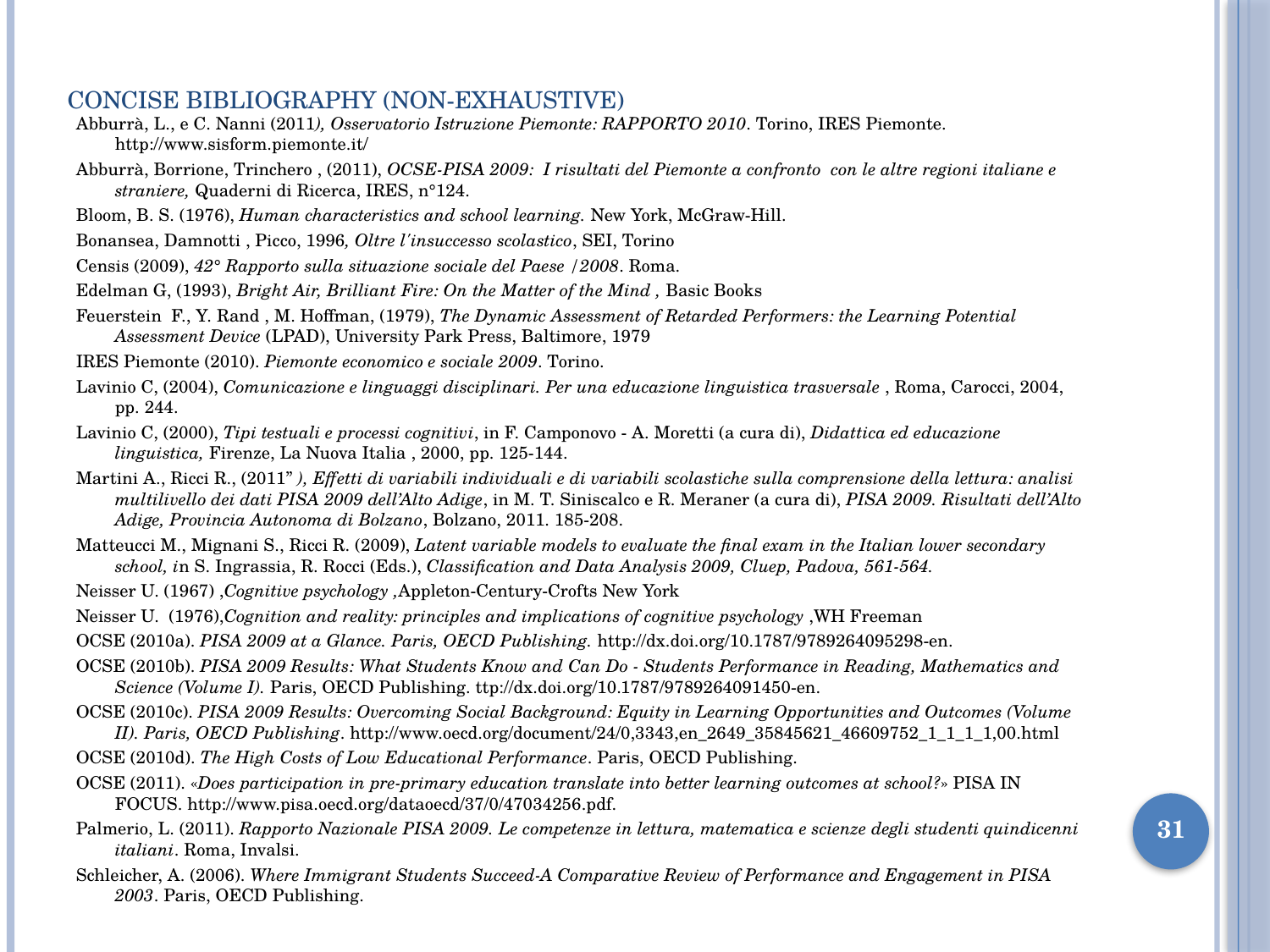

# concise bibliography (non-exhaustive)
Abburrà, L., e C. Nanni (2011), Osservatorio Istruzione Piemonte: RAPPORTO 2010. Torino, IRES Piemonte. http://www.sisform.piemonte.it/
Abburrà, Borrione, Trinchero , (2011), OCSE-PISA 2009:  I risultati del Piemonte a confronto  con le altre regioni italiane e  straniere, Quaderni di Ricerca, IRES, n°124.
Bloom, B. S. (1976), Human characteristics and school learning. New York, McGraw-Hill.
Bonansea, Damnotti , Picco, 1996, Oltre l'insuccesso scolastico, SEI, Torino
Censis (2009), 42° Rapporto sulla situazione sociale del Paese /2008. Roma.
Edelman G, (1993), Bright Air, Brilliant Fire: On the Matter of the Mind , Basic Books
Feuerstein  F., Y. Rand , M. Hoffman, (1979), The Dynamic Assessment of Retarded Performers: the Learning Potential Assessment Device (LPAD), University Park Press, Baltimore, 1979
IRES Piemonte (2010). Piemonte economico e sociale 2009. Torino.
Lavinio C, (2004), Comunicazione e linguaggi disciplinari. Per una educazione linguistica trasversale , Roma, Carocci, 2004, pp. 244.
Lavinio C, (2000), Tipi testuali e processi cognitivi, in F. Camponovo - A. Moretti (a cura di), Didattica ed educazione linguistica, Firenze, La Nuova Italia , 2000, pp. 125-144.
Martini A., Ricci R., (2011” ), Effetti di variabili individuali e di variabili scolastiche sulla comprensione della lettura: analisi multilivello dei dati PISA 2009 dell’Alto Adige, in M. T. Siniscalco e R. Meraner (a cura di), PISA 2009. Risultati dell’Alto Adige, Provincia Autonoma di Bolzano, Bolzano, 2011. 185-208.
Matteucci M., Mignani S., Ricci R. (2009), Latent variable models to evaluate the final exam in the Italian lower secondary school, in S. Ingrassia, R. Rocci (Eds.), Classification and Data Analysis 2009, Cluep, Padova, 561-564.
Neisser U. (1967) ,Cognitive psychology ,Appleton-Century-Crofts New York
Neisser U.  (1976),Cognition and reality: principles and implications of cognitive psychology ,WH Freeman
OCSE (2010a). PISA 2009 at a Glance. Paris, OECD Publishing. http://dx.doi.org/10.1787/9789264095298-en.
OCSE (2010b). PISA 2009 Results: What Students Know and Can Do - Students Performance in Reading, Mathematics and Science (Volume I). Paris, OECD Publishing. ttp://dx.doi.org/10.1787/9789264091450-en.
OCSE (2010c). PISA 2009 Results: Overcoming Social Background: Equity in Learning Opportunities and Outcomes (Volume II). Paris, OECD Publishing. http://www.oecd.org/document/24/0,3343,en_2649_35845621_46609752_1_1_1_1,00.html
OCSE (2010d). The High Costs of Low Educational Performance. Paris, OECD Publishing.
OCSE (2011). «Does participation in pre-primary education translate into better learning outcomes at school?» PISA IN FOCUS. http://www.pisa.oecd.org/dataoecd/37/0/47034256.pdf.
Palmerio, L. (2011). Rapporto Nazionale PISA 2009. Le competenze in lettura, matematica e scienze degli studenti quindicenni italiani. Roma, Invalsi.
Schleicher, A. (2006). Where Immigrant Students Succeed-A Comparative Review of Performance and Engagement in PISA 2003. Paris, OECD Publishing.

31